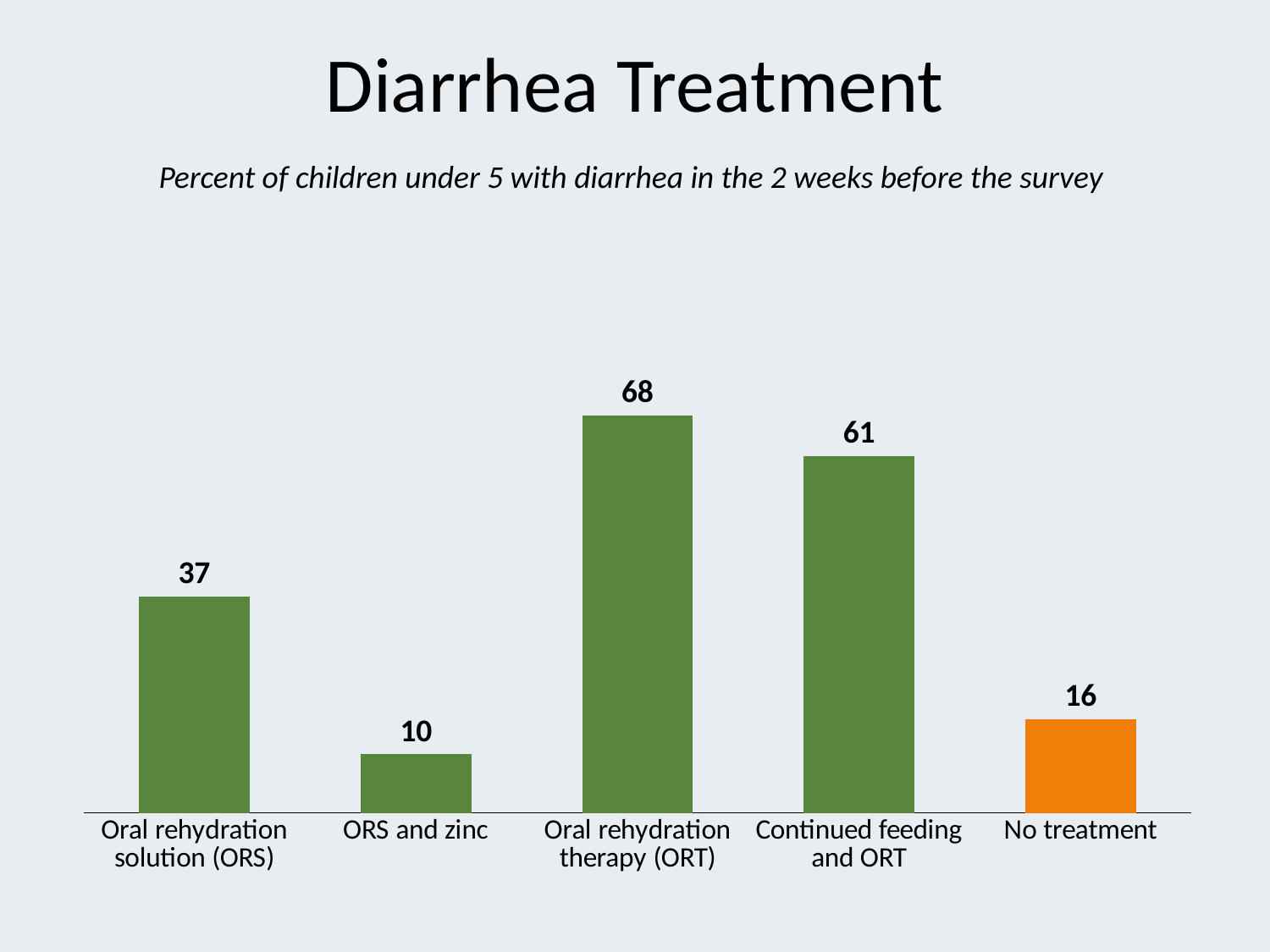

# Diarrhea Treatment
Percent of children under 5 with diarrhea in the 2 weeks before the survey

### Chart

| Category | Series 1 |
|---|---|
| Oral rehydration solution (ORS) | 37.0 |
| ORS and zinc | 10.0 |
| Oral rehydration therapy (ORT) | 68.0 |
| Continued feeding and ORT | 61.0 |
| No treatment | 16.0 |